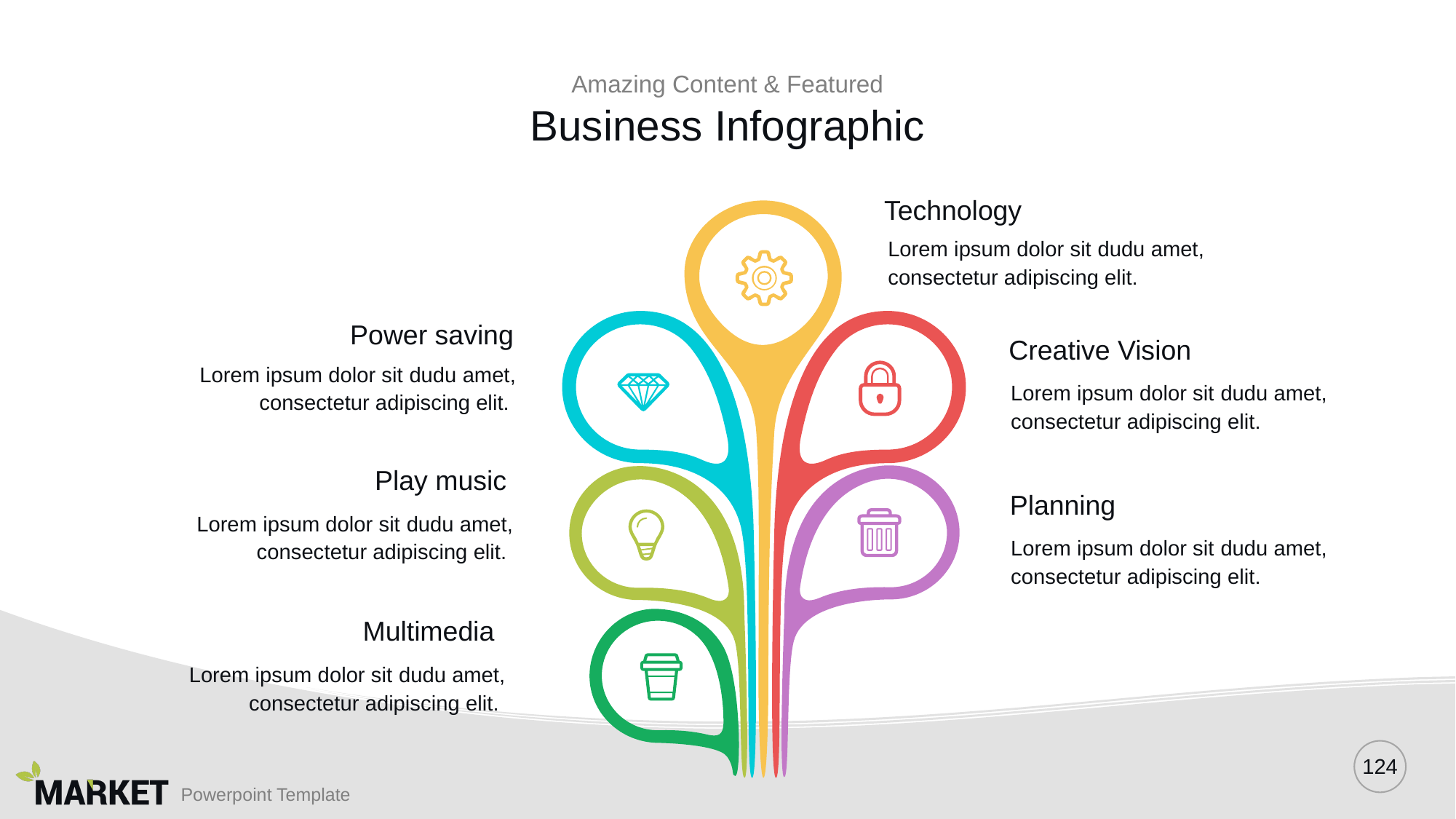

Amazing Content & Featured
# Business Infographic
Technology

Lorem ipsum dolor sit dudu amet, consectetur adipiscing elit.

Power saving
Creative Vision
Lorem ipsum dolor sit dudu amet, consectetur adipiscing elit.

Lorem ipsum dolor sit dudu amet, consectetur adipiscing elit.

Play music

Planning
Lorem ipsum dolor sit dudu amet, consectetur adipiscing elit.

Lorem ipsum dolor sit dudu amet, consectetur adipiscing elit.

Multimedia
Lorem ipsum dolor sit dudu amet, consectetur adipiscing elit.